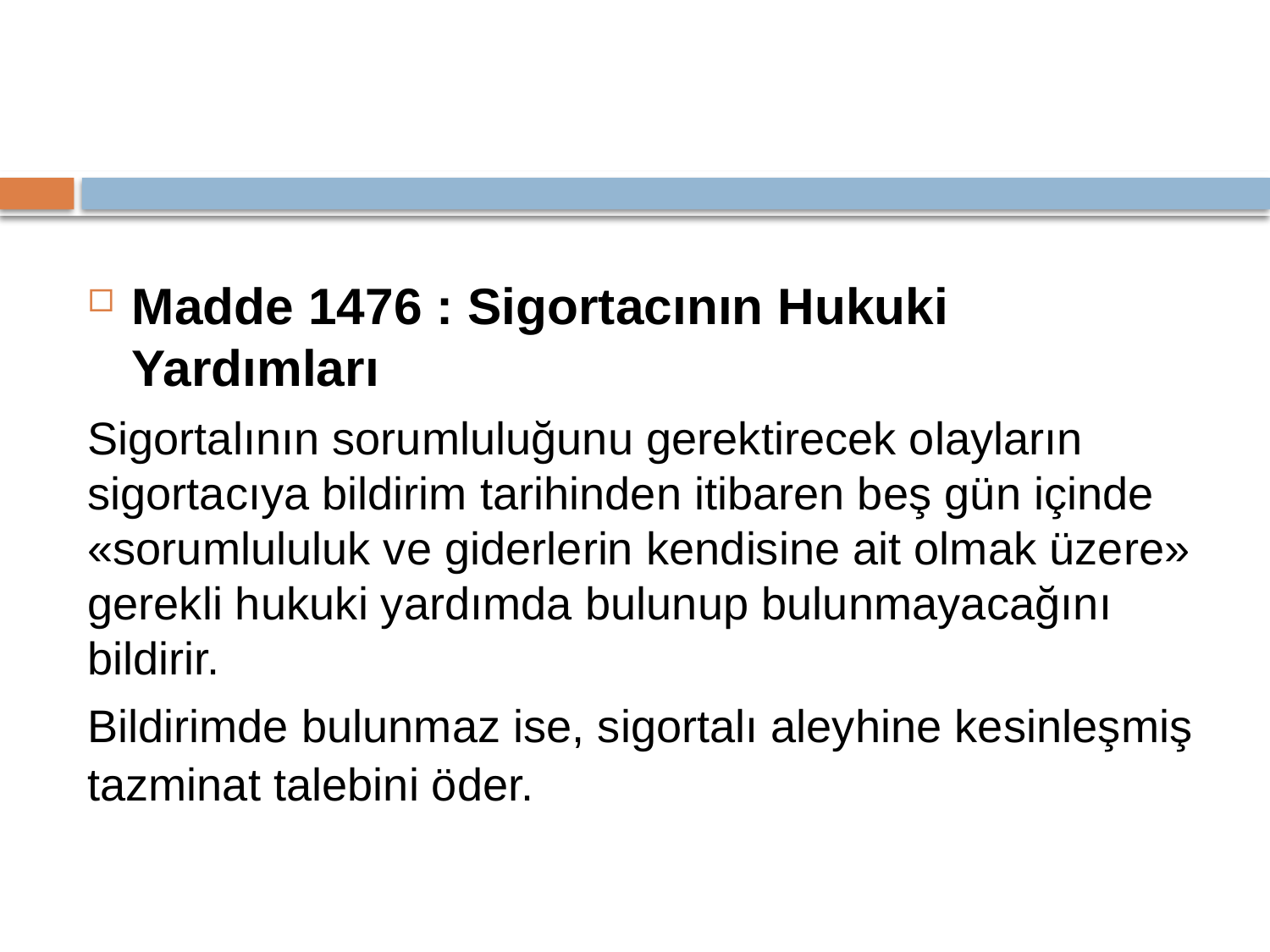

Madde 1476 : Sigortacının Hukuki Yardımları
Sigortalının sorumluluğunu gerektirecek olayların sigortacıya bildirim tarihinden itibaren beş gün içinde «sorumlululuk ve giderlerin kendisine ait olmak üzere» gerekli hukuki yardımda bulunup bulunmayacağını bildirir.
Bildirimde bulunmaz ise, sigortalı aleyhine kesinleşmiş tazminat talebini öder.